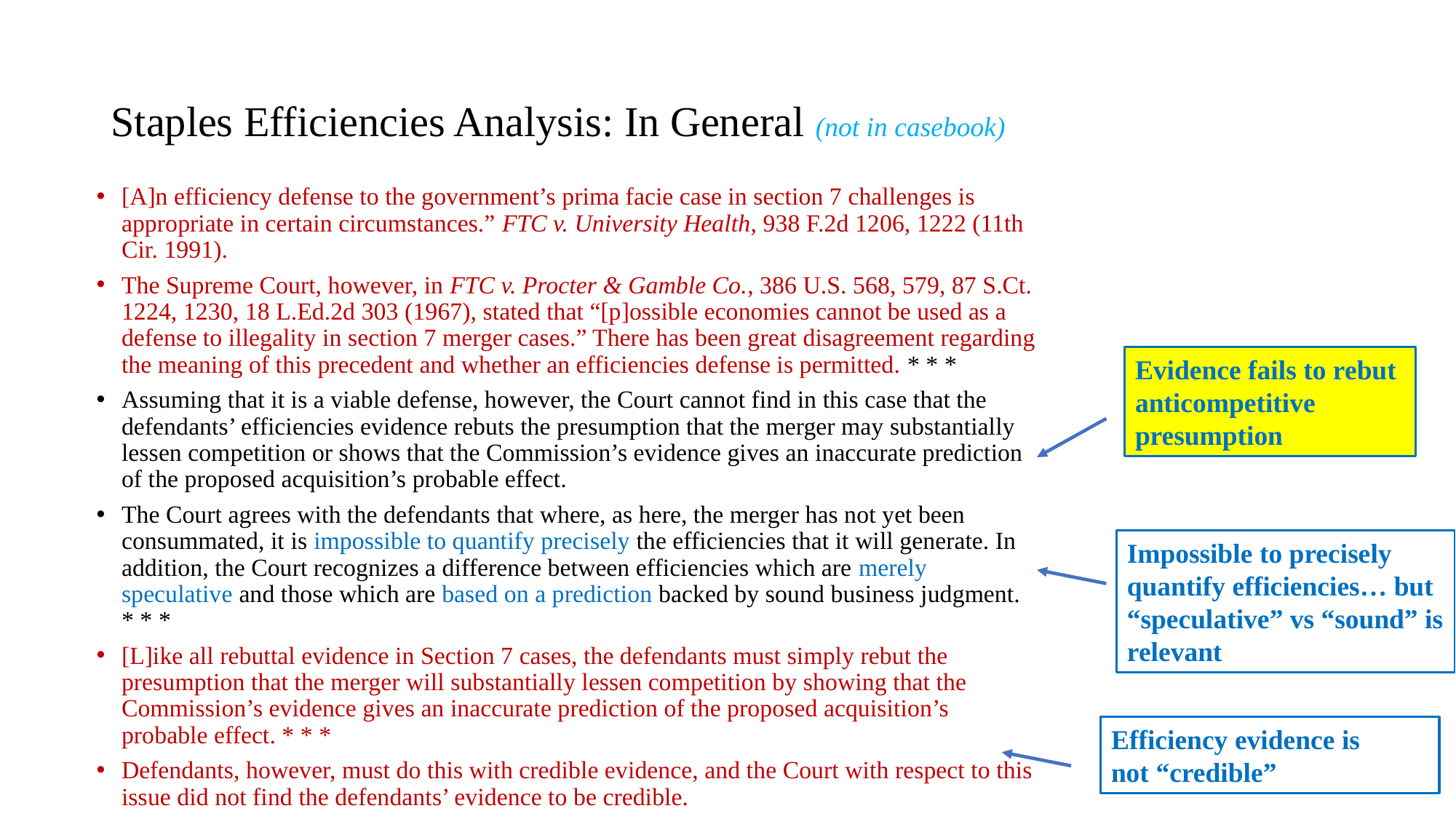

# Staples Efficiencies Analysis: In General (not in casebook)
[A]n efficiency defense to the government’s prima facie case in section 7 challenges is appropriate in certain circumstances.” FTC v. University Health, 938 F.2d 1206, 1222 (11th Cir. 1991).
The Supreme Court, however, in FTC v. Procter & Gamble Co., 386 U.S. 568, 579, 87 S.Ct. 1224, 1230, 18 L.Ed.2d 303 (1967), stated that “[p]ossible economies cannot be used as a defense to illegality in section 7 merger cases.” There has been great disagreement regarding the meaning of this precedent and whether an efficiencies defense is permitted. * * *
Assuming that it is a viable defense, however, the Court cannot find in this case that the defendants’ efficiencies evidence rebuts the presumption that the merger may substantially lessen competition or shows that the Commission’s evidence gives an inaccurate prediction of the proposed acquisition’s probable effect.
The Court agrees with the defendants that where, as here, the merger has not yet been consummated, it is impossible to quantify precisely the efficiencies that it will generate. In addition, the Court recognizes a difference between efficiencies which are merely speculative and those which are based on a prediction backed by sound business judgment. * * *
[L]ike all rebuttal evidence in Section 7 cases, the defendants must simply rebut the presumption that the merger will substantially lessen competition by showing that the Commission’s evidence gives an inaccurate prediction of the proposed acquisition’s probable effect. * * *
Defendants, however, must do this with credible evidence, and the Court with respect to this issue did not find the defendants’ evidence to be credible.

Evidence fails to rebut anticompetitive presumption
Impossible to precisely quantify efficiencies… but “speculative” vs “sound” is relevant
Efficiency evidence is
not “credible”